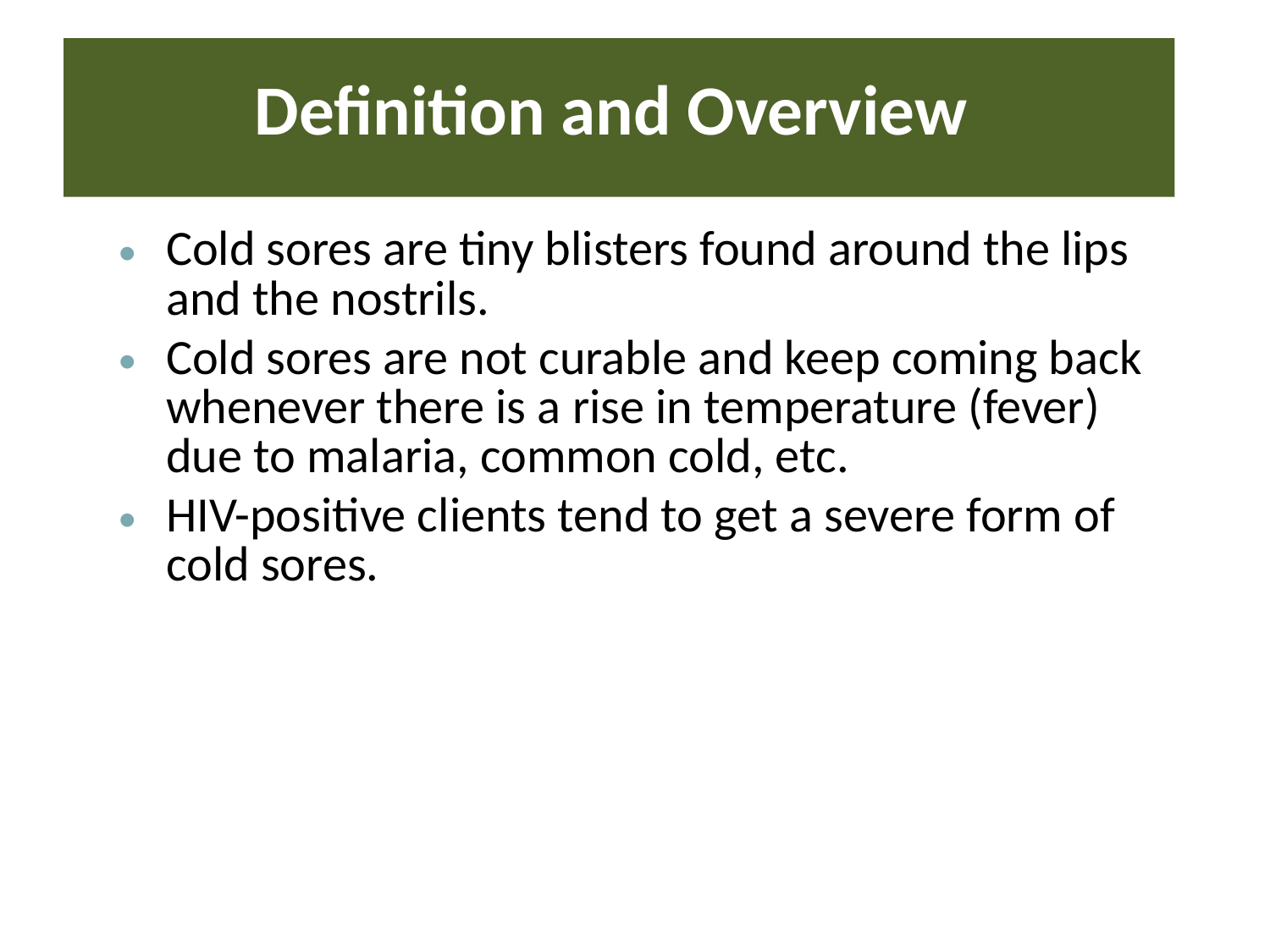

# Definition and Overview
Cold sores are tiny blisters found around the lips and the nostrils.
Cold sores are not curable and keep coming back whenever there is a rise in temperature (fever) due to malaria, common cold, etc.
HIV-positive clients tend to get a severe form of cold sores.